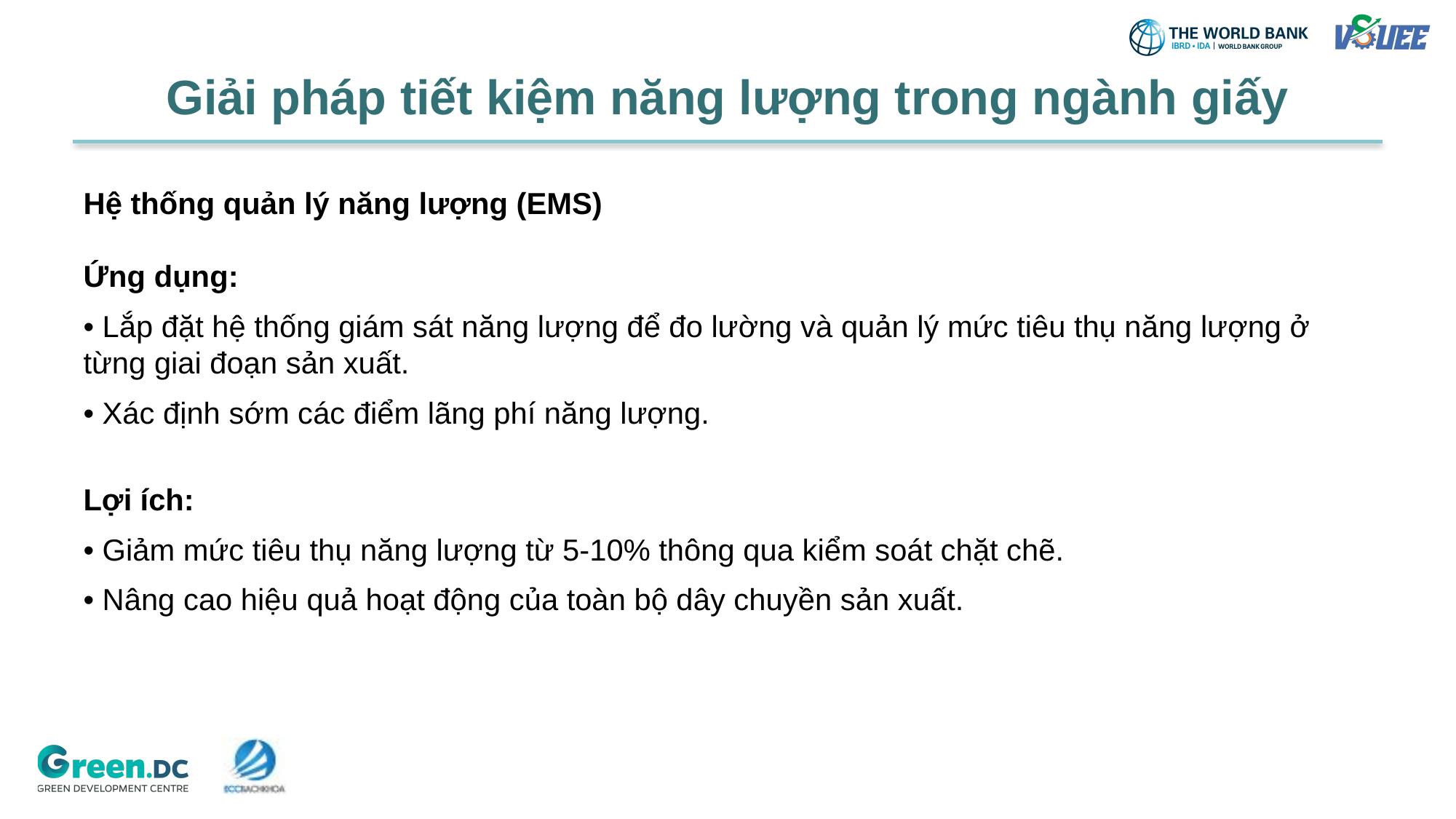

# Giải pháp tiết kiệm năng lượng trong ngành giấy
Hệ thống quản lý năng lượng (EMS)

Ứng dụng:
• Lắp đặt hệ thống giám sát năng lượng để đo lường và quản lý mức tiêu thụ năng lượng ở từng giai đoạn sản xuất.
• Xác định sớm các điểm lãng phí năng lượng.

Lợi ích:
• Giảm mức tiêu thụ năng lượng từ 5-10% thông qua kiểm soát chặt chẽ.
• Nâng cao hiệu quả hoạt động của toàn bộ dây chuyền sản xuất.